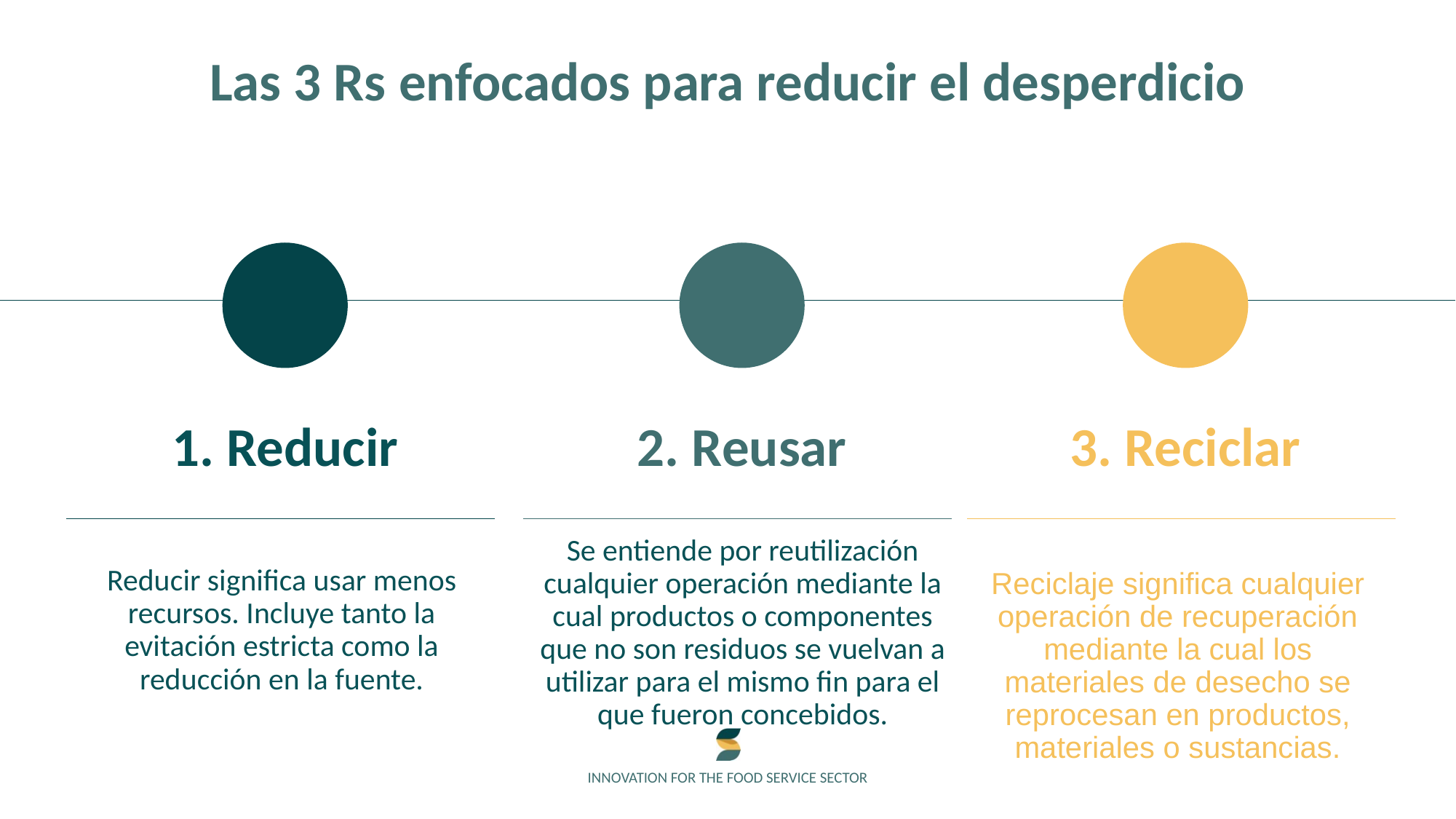

Las 3 Rs enfocados para reducir el desperdicio
1. Reducir
2. Reusar
3. Reciclar

Reducir significa usar menos recursos. Incluye tanto la evitación estricta como la reducción en la fuente.

Reciclaje significa cualquier operación de recuperación mediante la cual los materiales de desecho se reprocesan en productos, materiales o sustancias.
Se entiende por reutilización cualquier operación mediante la cual productos o componentes que no son residuos se vuelvan a utilizar para el mismo fin para el que fueron concebidos.